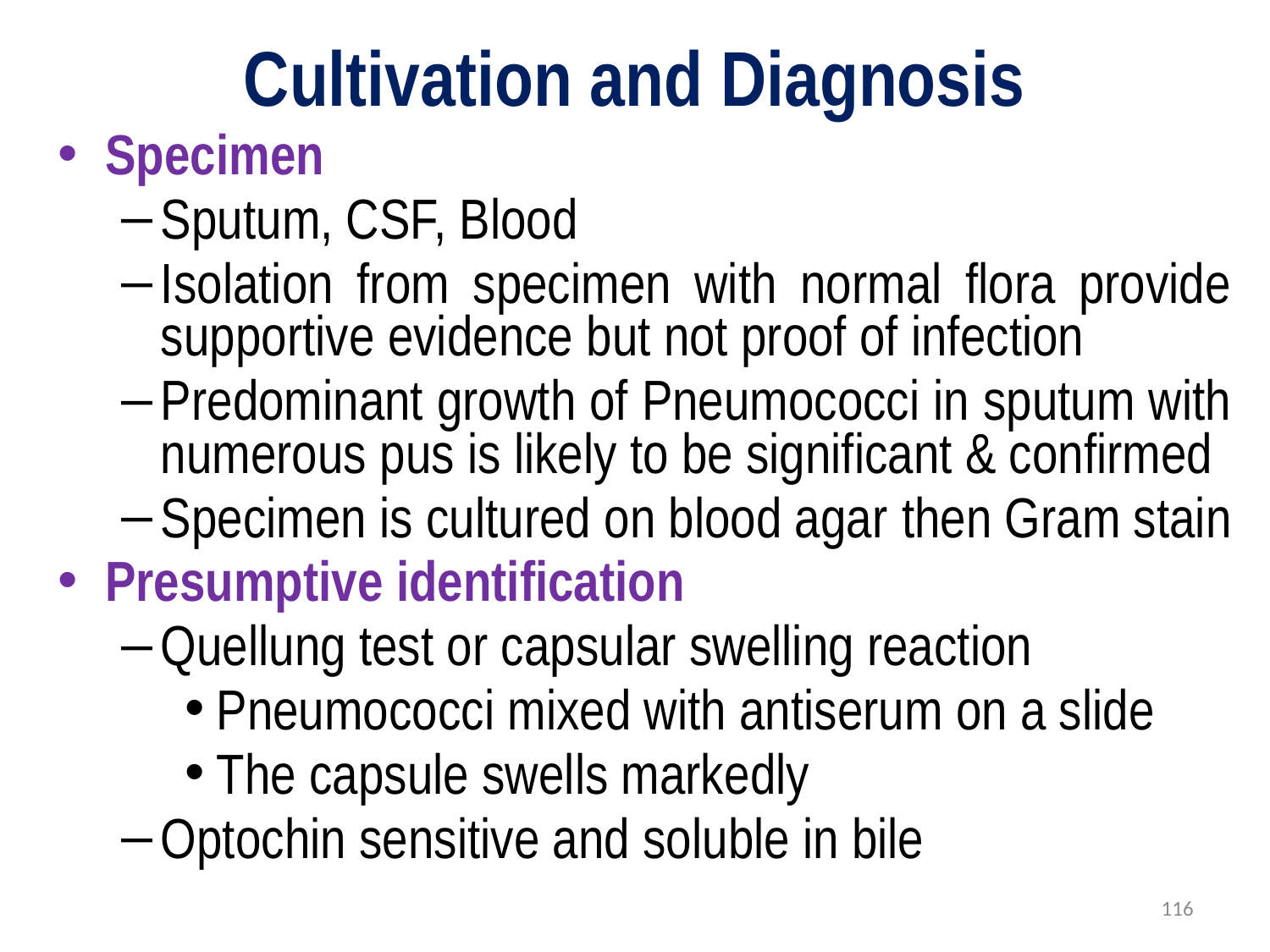

# Cultivation and Diagnosis
Specimen
Sputum, CSF, Blood
Isolation from specimen with normal flora provide supportive evidence but not proof of infection
Predominant growth of Pneumococci in sputum with numerous pus is likely to be significant & confirmed
Specimen is cultured on blood agar then Gram stain
Presumptive identification
Quellung test or capsular swelling reaction
Pneumococci mixed with antiserum on a slide
The capsule swells markedly
Optochin sensitive and soluble in bile

116